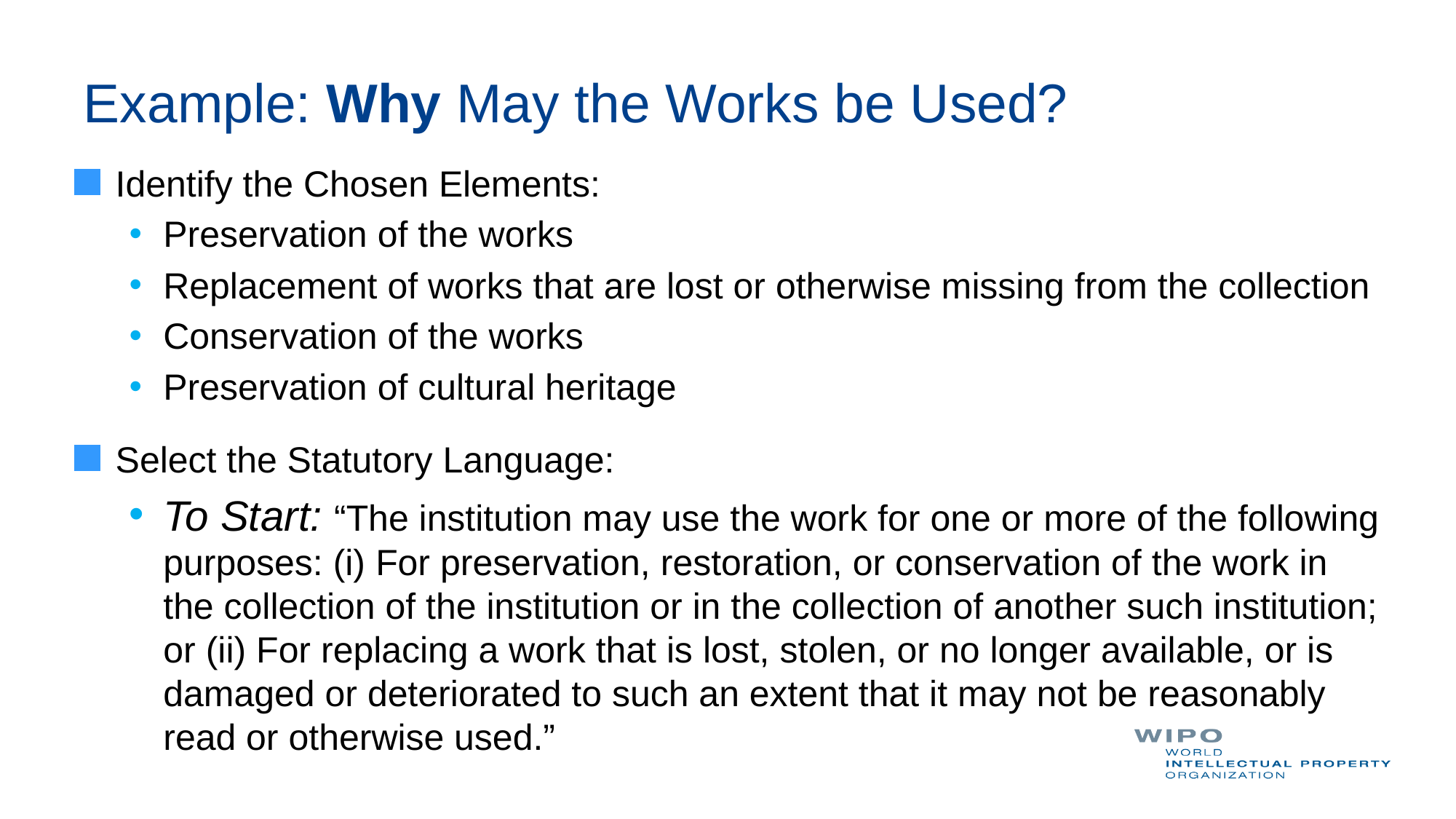

# Example: Why May the Works be Used?
Identify the Chosen Elements:
Preservation of the works
Replacement of works that are lost or otherwise missing from the collection
Conservation of the works
Preservation of cultural heritage

Select the Statutory Language:
To Start: “The institution may use the work for one or more of the following purposes: (i) For preservation, restoration, or conservation of the work in the collection of the institution or in the collection of another such institution; or (ii) For replacing a work that is lost, stolen, or no longer available, or is damaged or deteriorated to such an extent that it may not be reasonably read or otherwise used.”